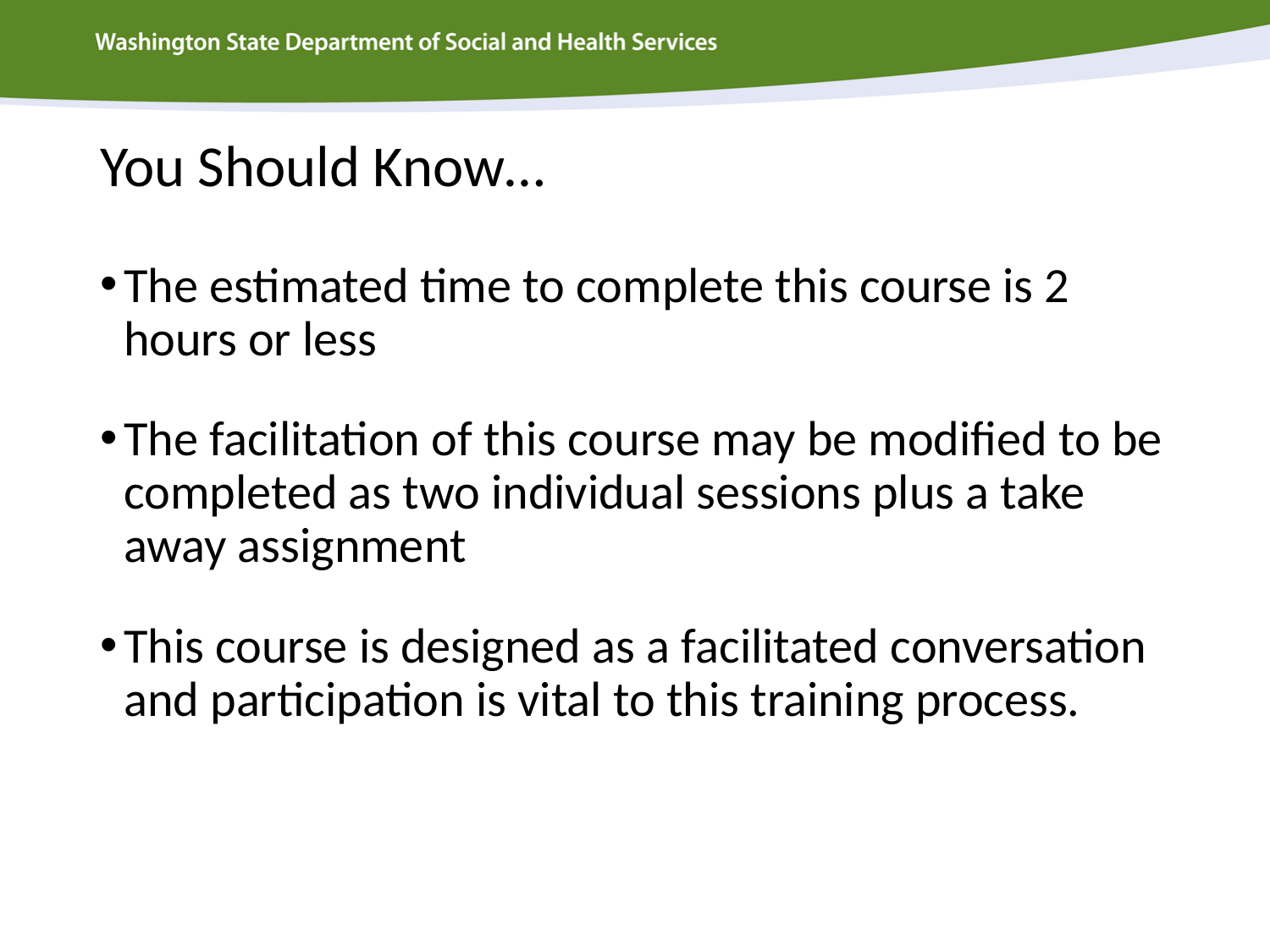

# You Should Know…
The estimated time to complete this course is 2 hours or less

The facilitation of this course may be modified to be completed as two individual sessions plus a take away assignment

This course is designed as a facilitated conversation and participation is vital to this training process.